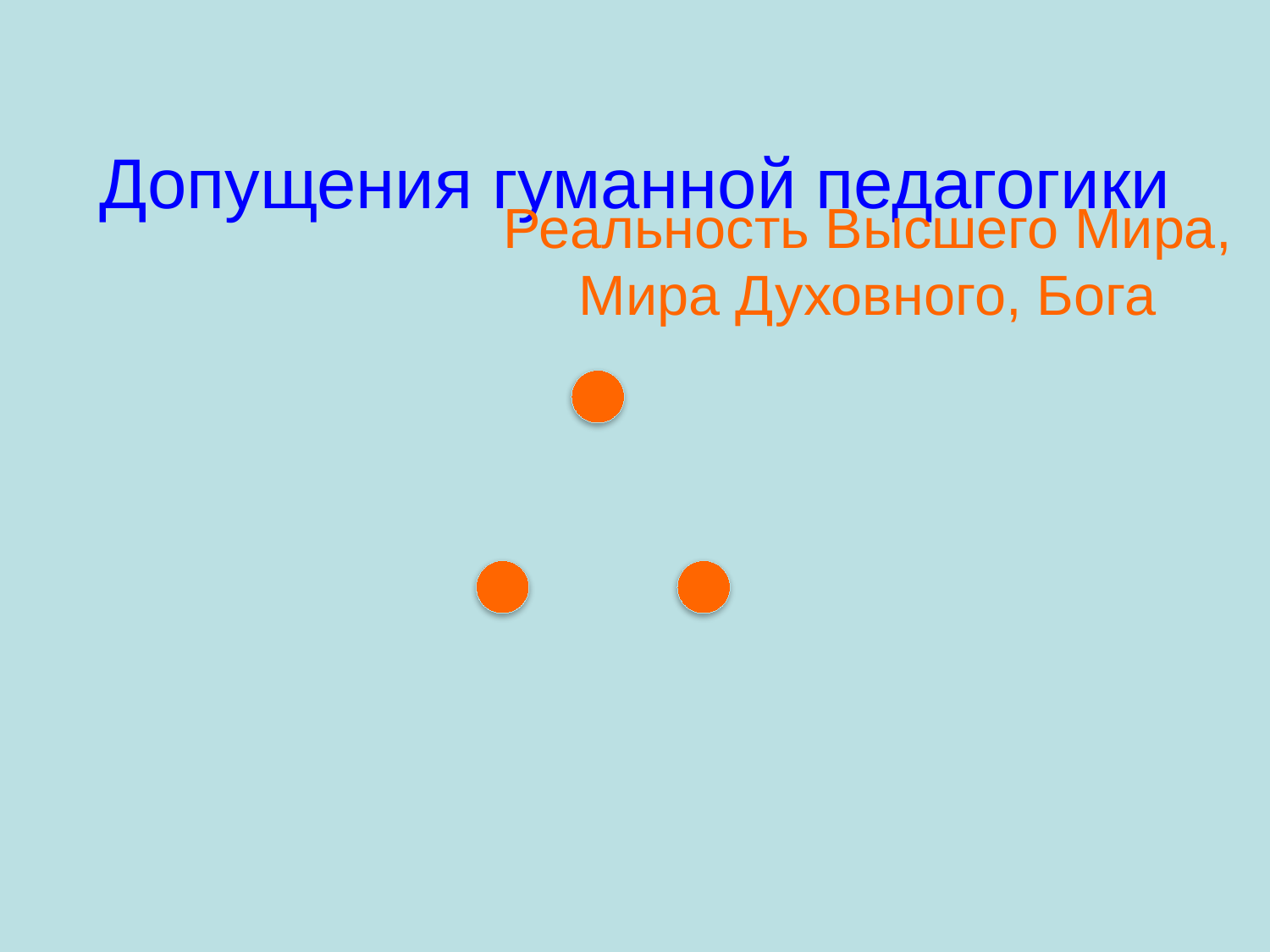

# Допущения гуманной педагогики
Реальность Высшего Мира, Мира Духовного, Бога